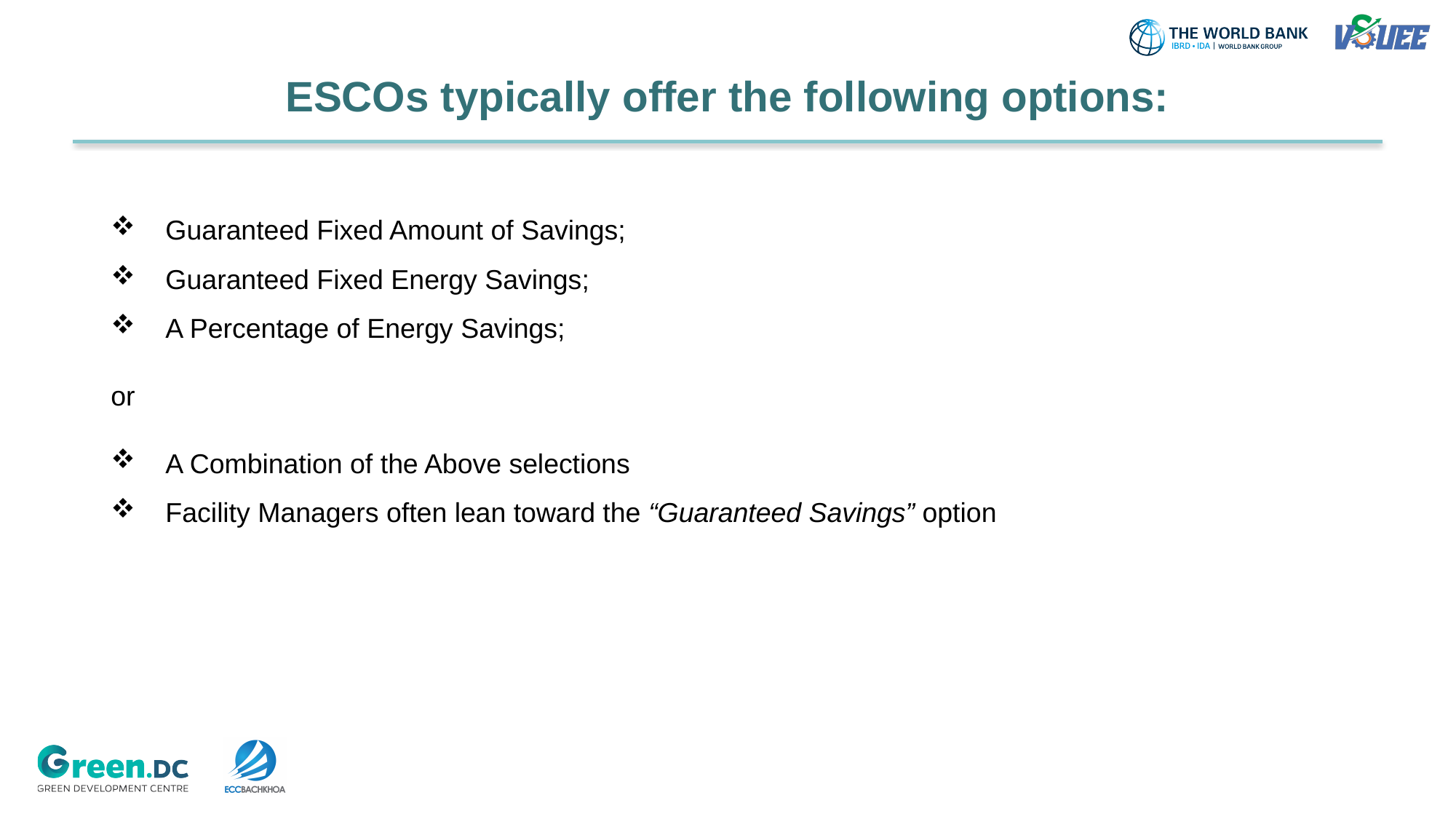

# ESCOs typically offer the following options:
Guaranteed Fixed Amount of Savings;
Guaranteed Fixed Energy Savings;
A Percentage of Energy Savings;
or
A Combination of the Above selections
Facility Managers often lean toward the “Guaranteed Savings” option